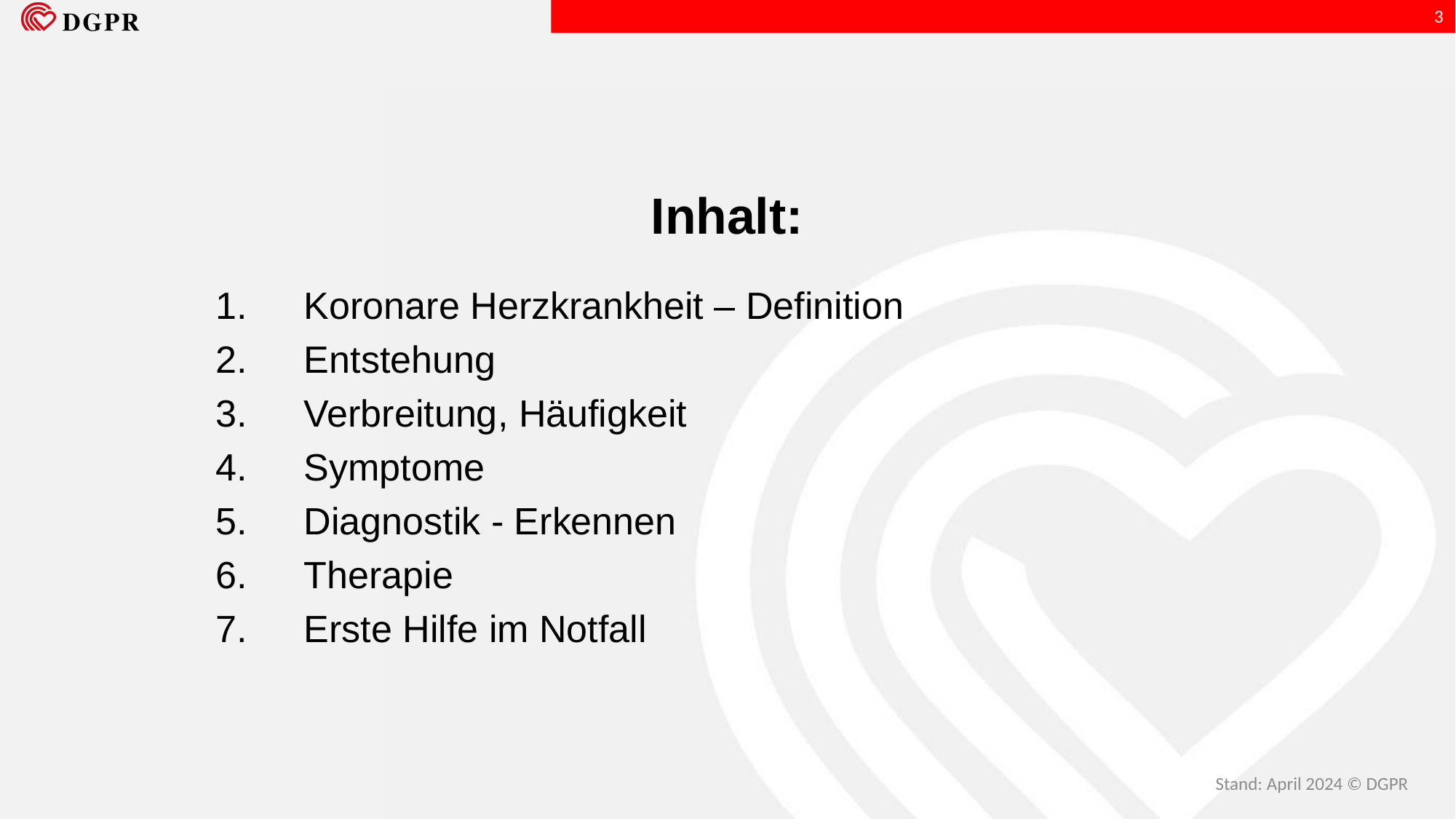

3
Inhalt:
Koronare Herzkrankheit – Definition
Entstehung
Verbreitung, Häufigkeit
Symptome
Diagnostik - Erkennen
Therapie
Erste Hilfe im Notfall

Stand: April 2024 © DGPR